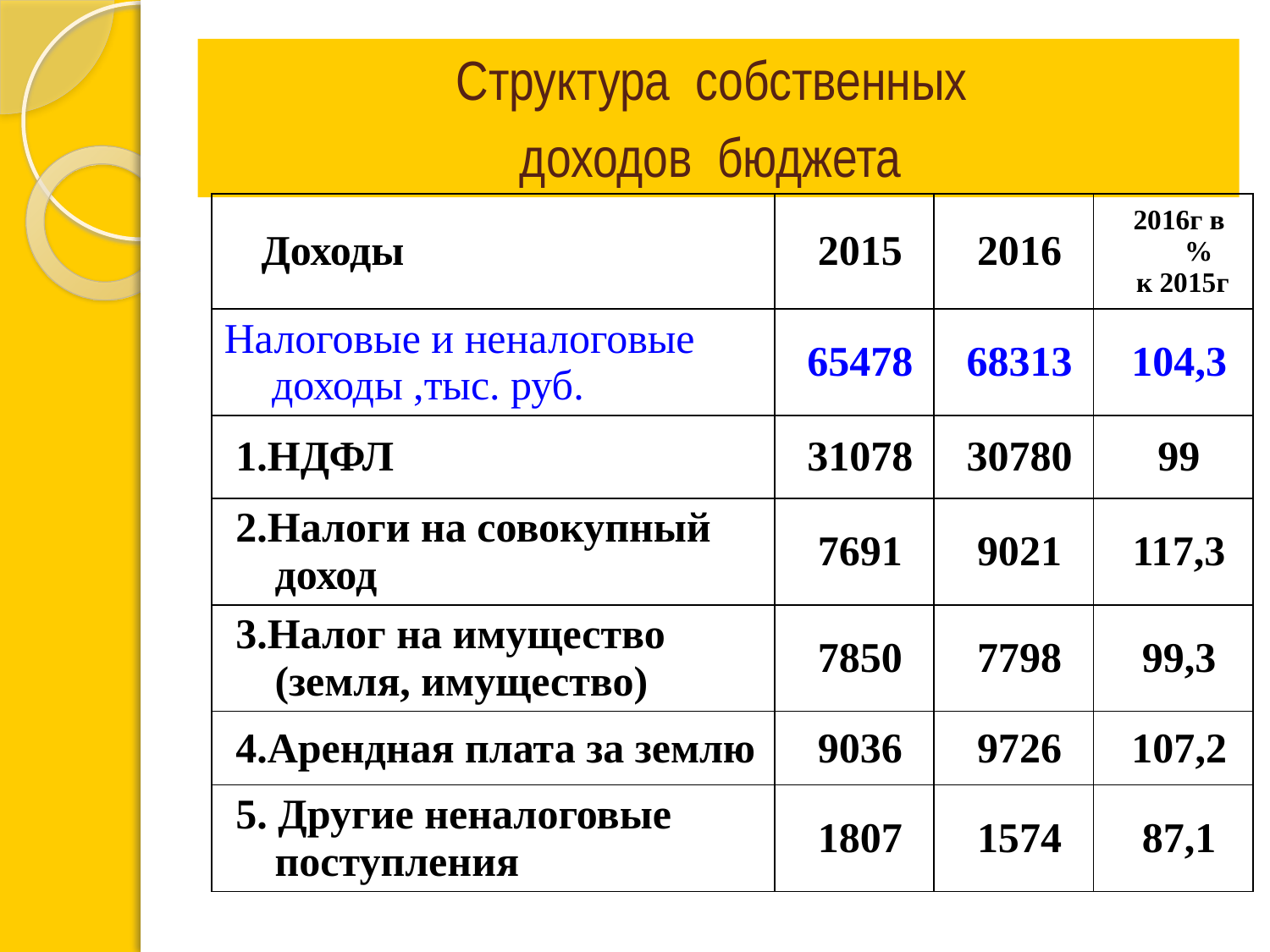

#
Структура  собственных
доходов  бюджета
| Доходы | 2015 | 2016 | 2016г в % к 2015г |
| --- | --- | --- | --- |
| Налоговые и неналоговые доходы ,тыс. руб. | 65478 | 68313 | 104,3 |
| 1.НДФЛ | 31078 | 30780 | 99 |
| 2.Налоги на совокупный доход | 7691 | 9021 | 117,3 |
| 3.Налог на имущество (земля, имущество) | 7850 | 7798 | 99,3 |
| 4.Арендная плата за землю | 9036 | 9726 | 107,2 |
| 5. Другие неналоговые поступления | 1807 | 1574 | 87,1 |